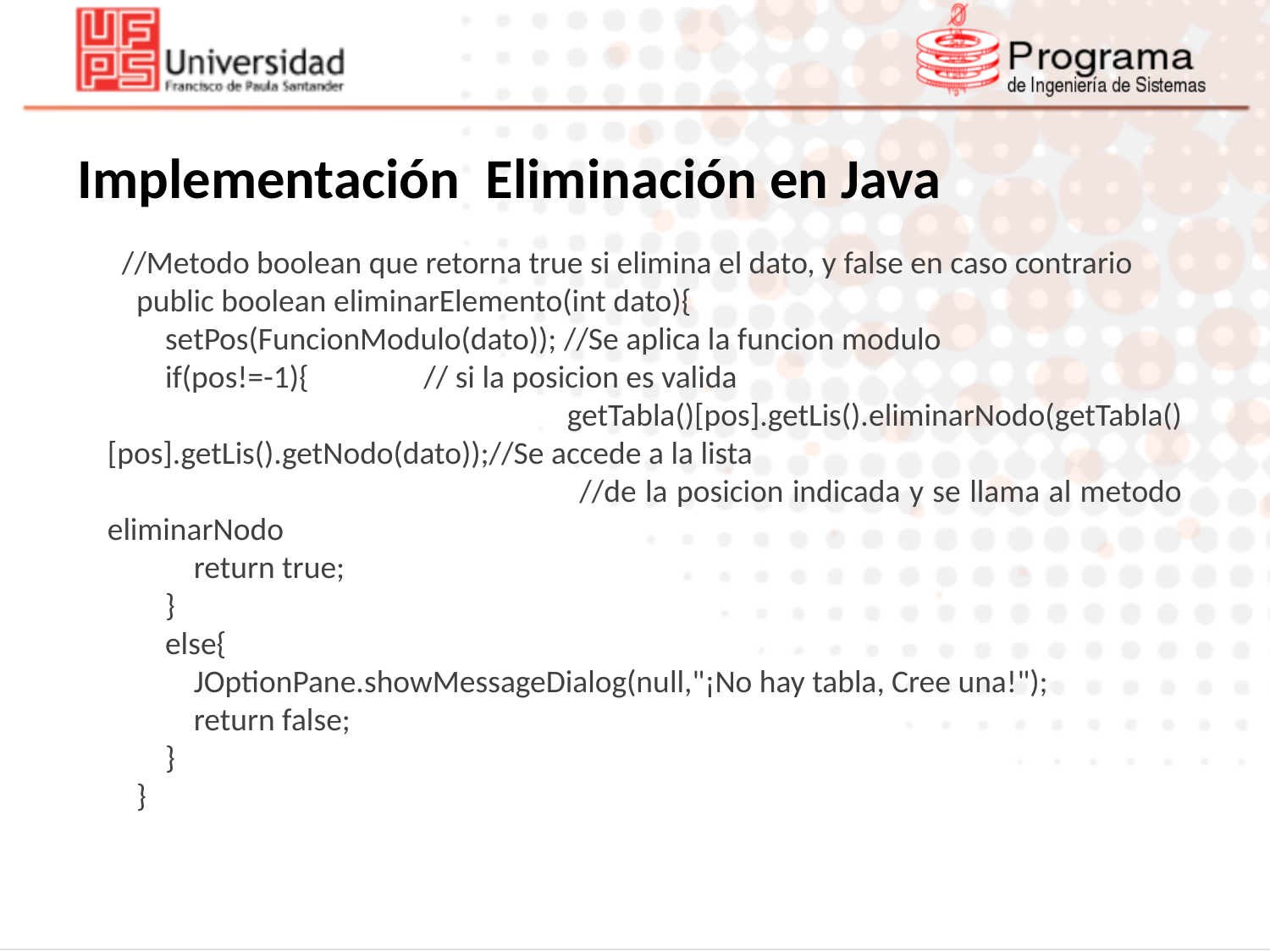

Implementación  Eliminación en Java
  //Metodo boolean que retorna true si elimina el dato, y false en caso contrario
    public boolean eliminarElemento(int dato){
        setPos(FuncionModulo(dato)); //Se aplica la funcion modulo
        if(pos!=-1){                // si la posicion es valida
            getTabla()[pos].getLis().eliminarNodo(getTabla()[pos].getLis().getNodo(dato));//Se accede a la lista
                                                     //de la posicion indicada y se llama al metodo eliminarNodo
            return true;
        }
        else{
            JOptionPane.showMessageDialog(null,"¡No hay tabla, Cree una!");
            return false;
        }
    }